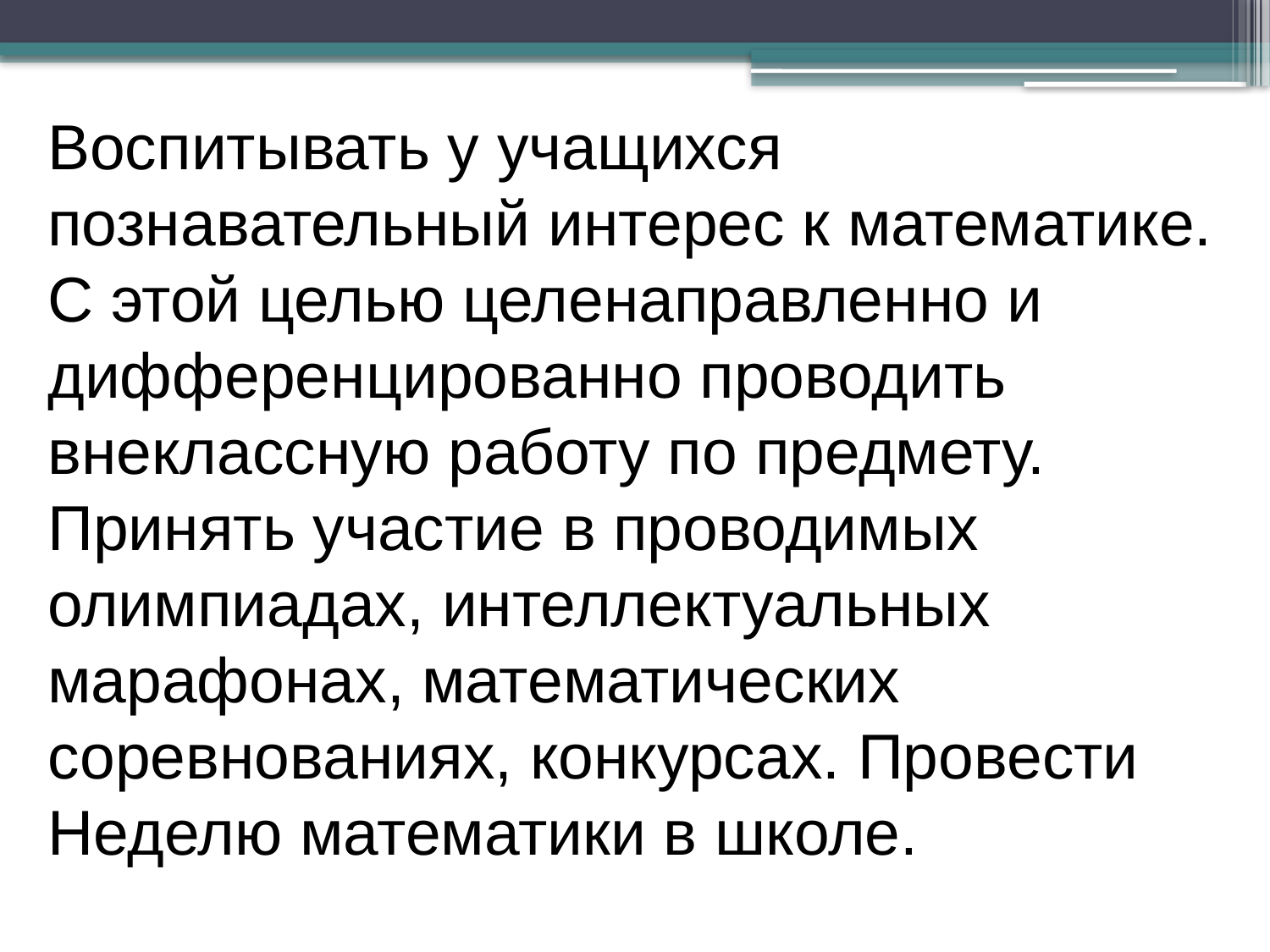

Воспитывать у учащихся познавательный интерес к математике. С этой целью целенаправленно и дифференцированно проводить внеклассную работу по предмету.
Принять участие в проводимых олимпиадах, интеллектуальных марафонах, математических соревнованиях, конкурсах. Провести Неделю математики в школе.